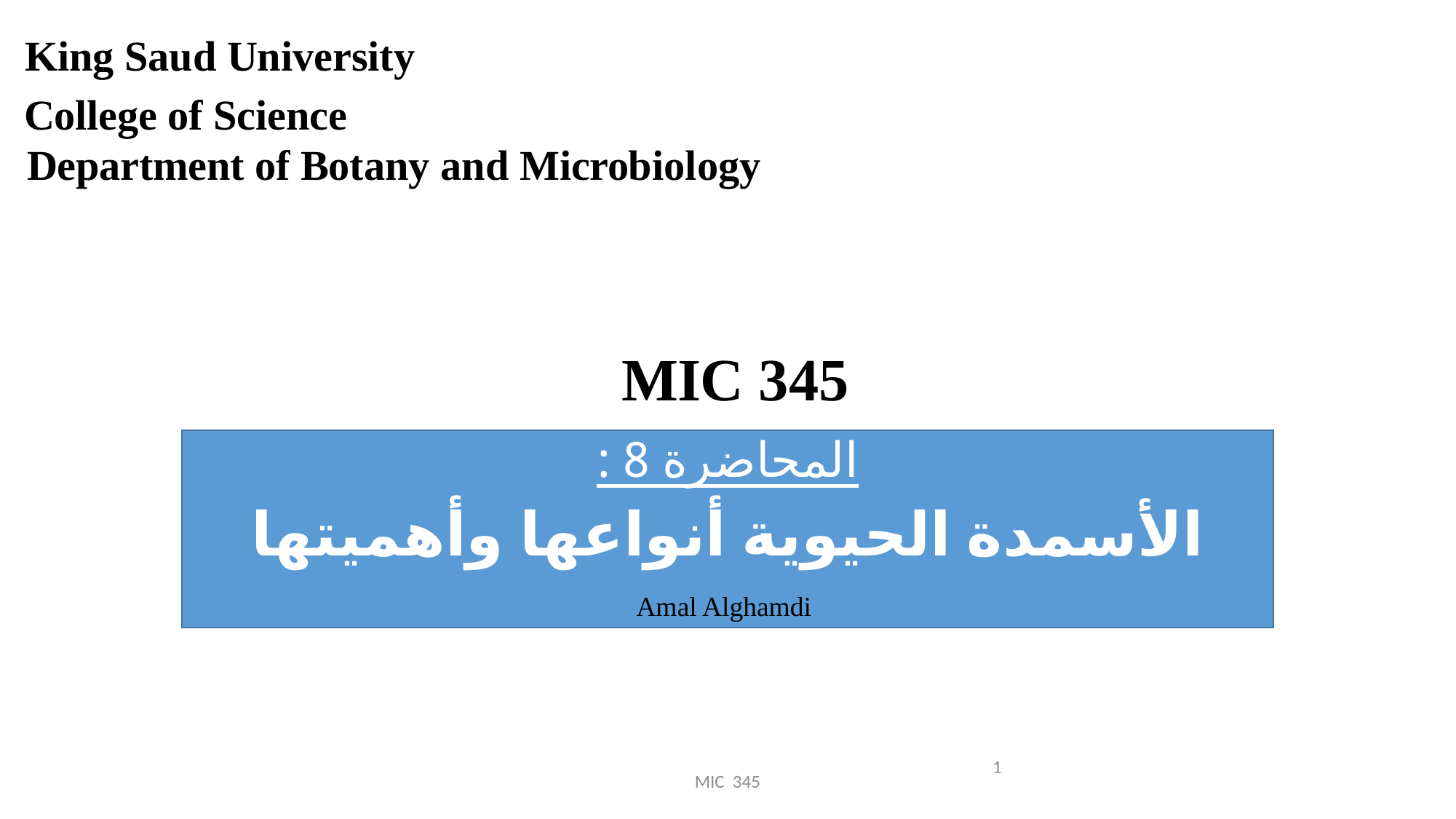

King Saud University
College of Science
Department of Botany and Microbiology
# 345 MIC
المحاضرة 8 :
الأسمدة الحيوية أنواعها وأهميتها
Amal Alghamdi
1
MIC  345